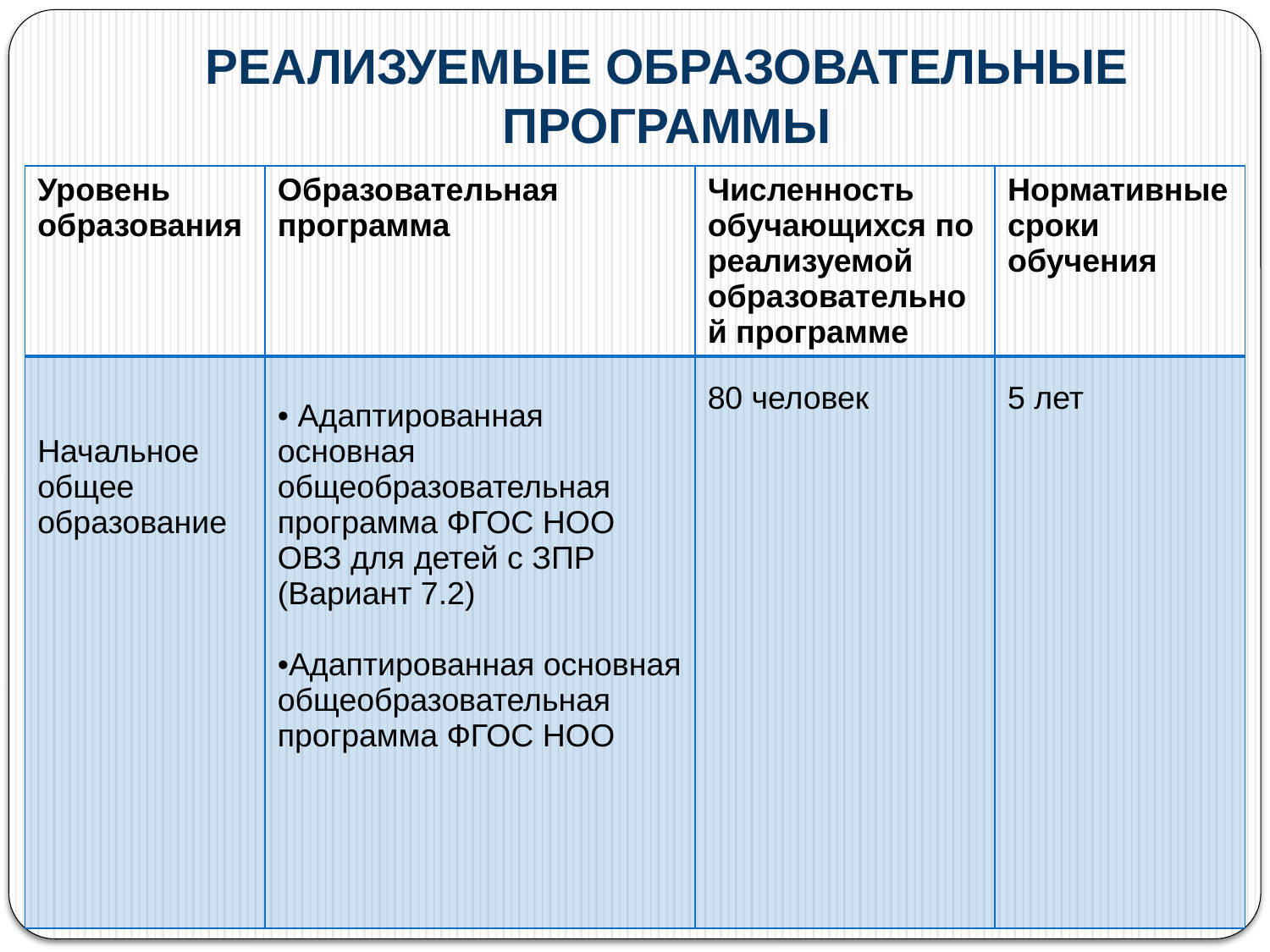

# РЕАЛИЗУЕМЫЕ ОБРАЗОВАТЕЛЬНЫЕ ПРОГРАММЫ
| Уровень образования | Образовательная программа | Численность обучающихся по реализуемой образовательной программе | Нормативные сроки обучения |
| --- | --- | --- | --- |
| Начальное общее образование | Адаптированная основная общеобразовательная программа ФГОС НОО ОВЗ для детей с ЗПР (Вариант 7.2) Адаптированная основная общеобразовательная программа ФГОС НОО | 80 человек | 5 лет |